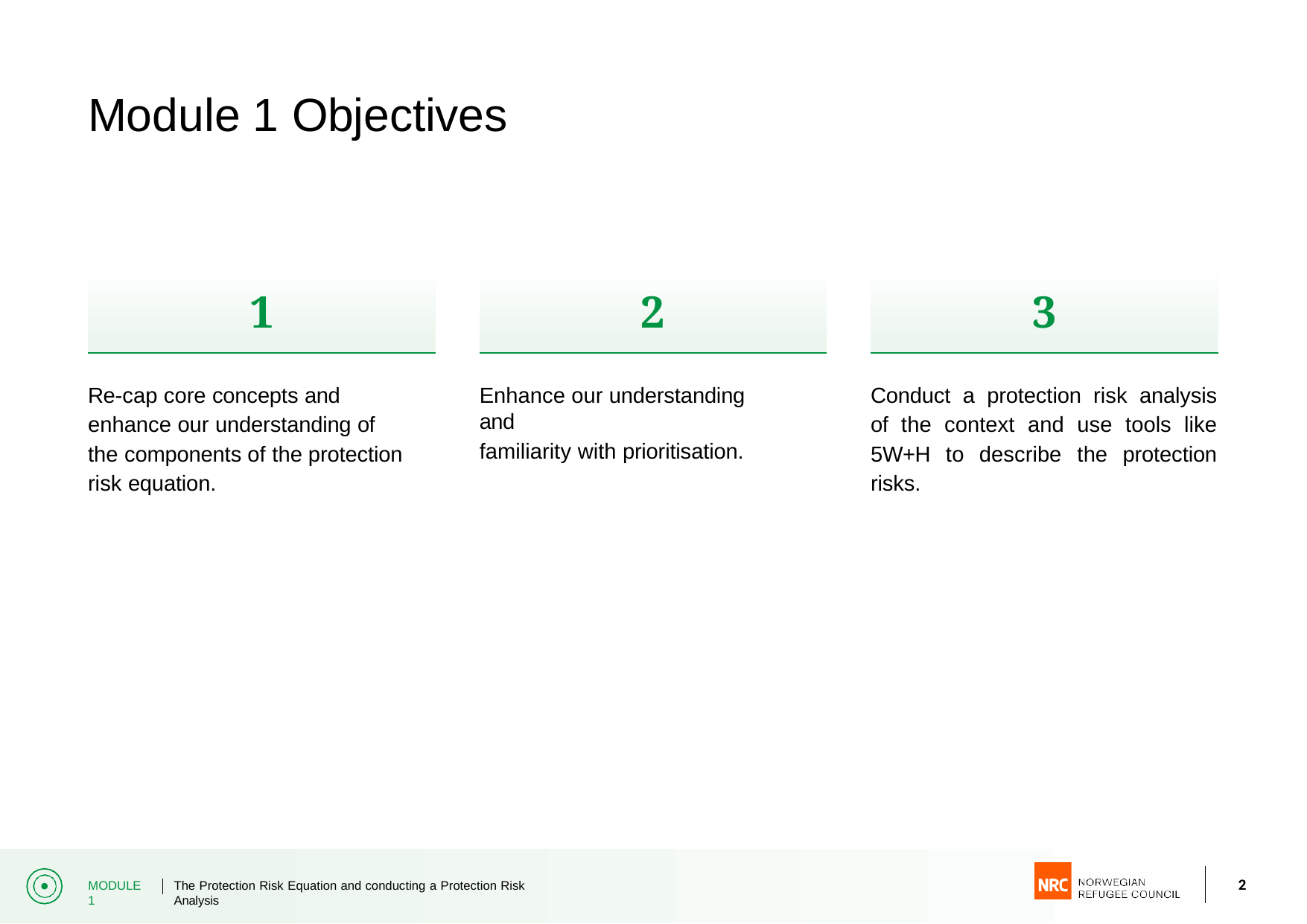

# Module 1 Objectives

1
2
3
Re-cap core concepts and enhance our understanding of the components of the protection risk equation.
Enhance our understanding and
familiarity with prioritisation.
Conduct a protection risk analysis of the context and use tools like 5W+H to describe the protection risks.
2
MODULE 1
The Protection Risk Equation and conducting a Protection Risk Analysis